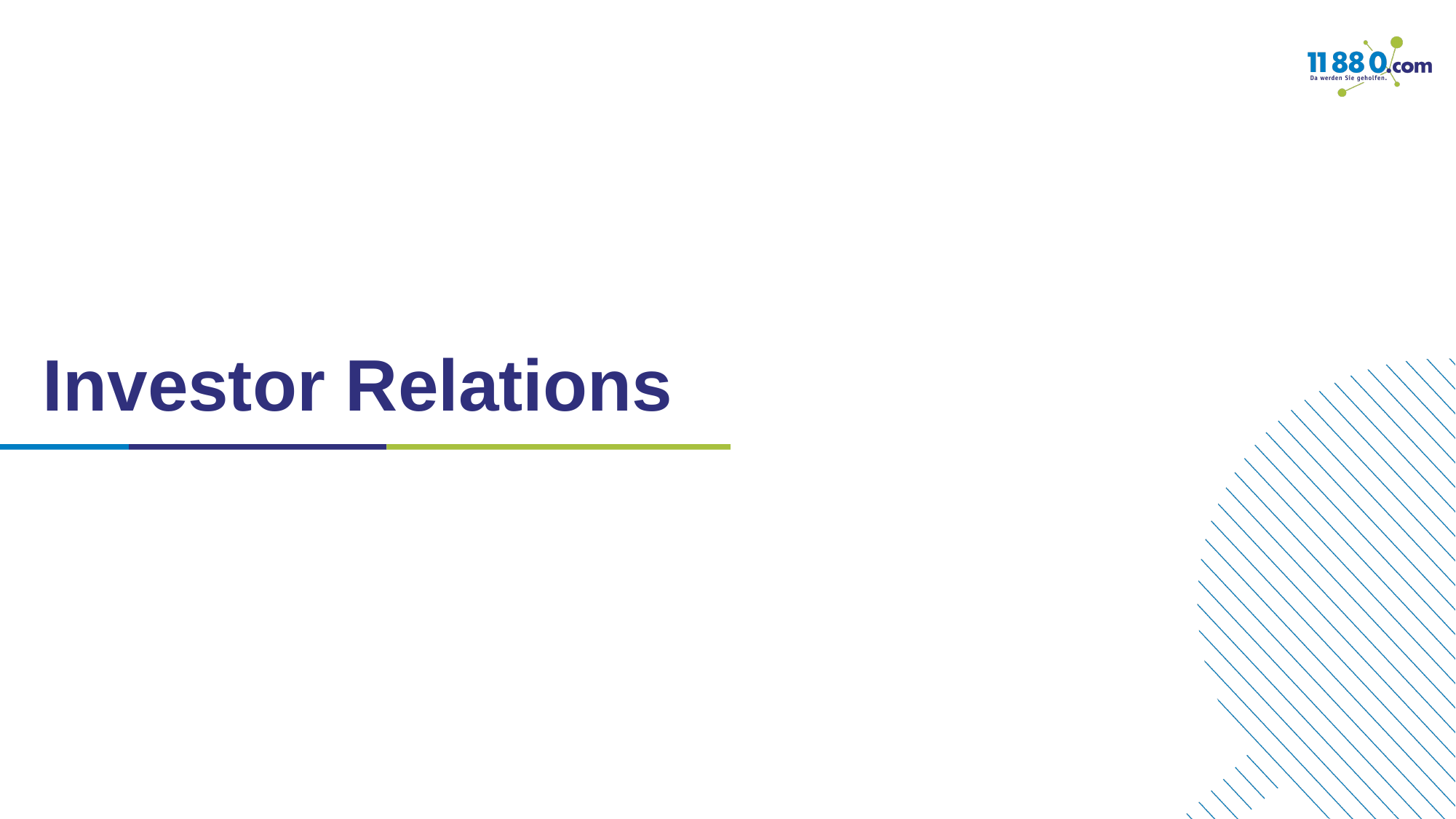

01_Überblick 11880
Wir sorgen bei unseren Kunden für das smarte Business von morgen!

Investor Relations
29
09.11.2023
Analystencall | Q3 2023
29